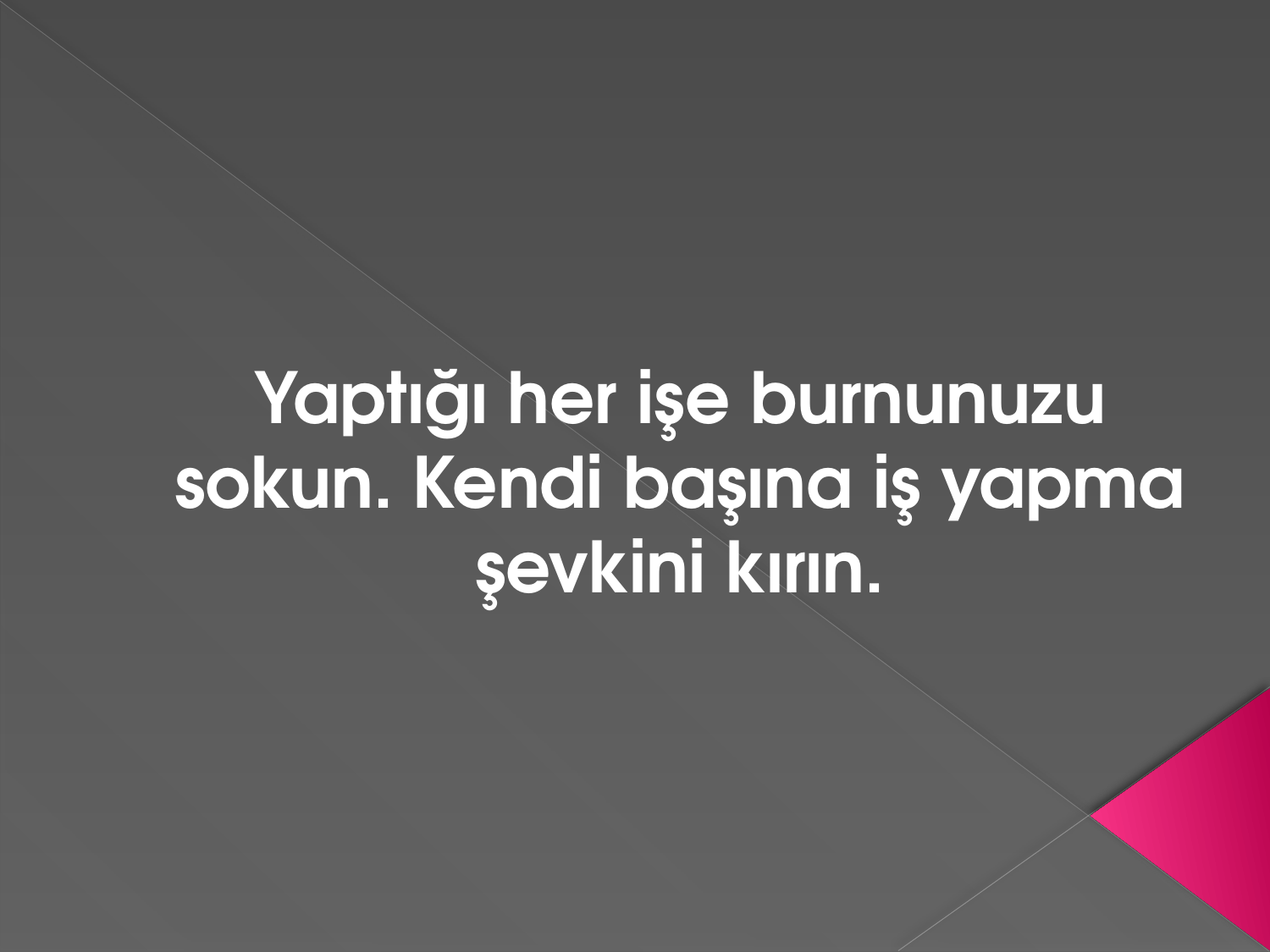

#
Yaptığı her işe burnunuzu sokun. Kendi başına iş yapma şevkini kırın.